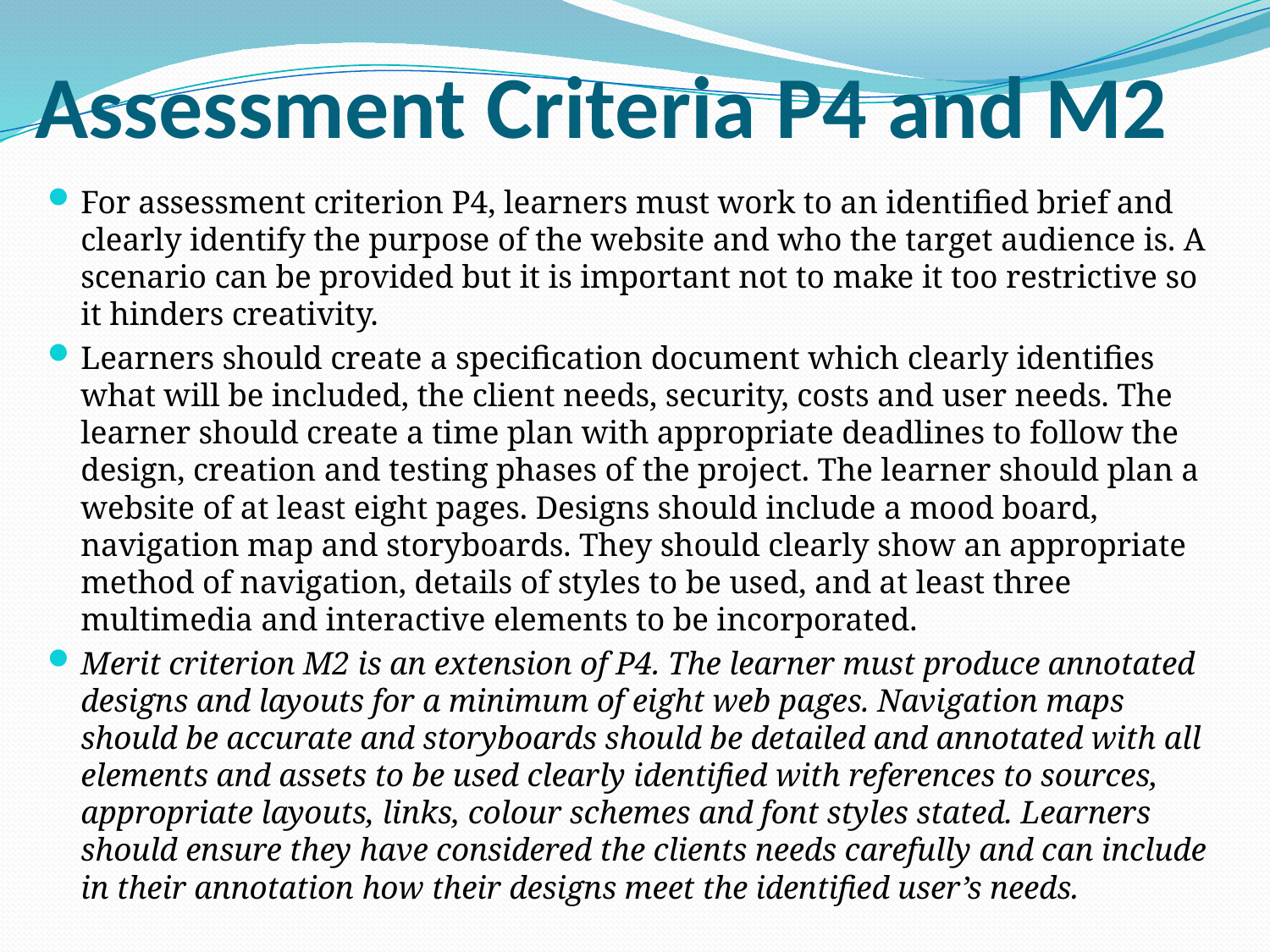

# Assessment Criteria P4 and M2
For assessment criterion P4, learners must work to an identified brief and clearly identify the purpose of the website and who the target audience is. A scenario can be provided but it is important not to make it too restrictive so it hinders creativity.
Learners should create a specification document which clearly identifies what will be included, the client needs, security, costs and user needs. The learner should create a time plan with appropriate deadlines to follow the design, creation and testing phases of the project. The learner should plan a website of at least eight pages. Designs should include a mood board, navigation map and storyboards. They should clearly show an appropriate method of navigation, details of styles to be used, and at least three multimedia and interactive elements to be incorporated.
Merit criterion M2 is an extension of P4. The learner must produce annotated designs and layouts for a minimum of eight web pages. Navigation maps should be accurate and storyboards should be detailed and annotated with all elements and assets to be used clearly identified with references to sources, appropriate layouts, links, colour schemes and font styles stated. Learners should ensure they have considered the clients needs carefully and can include in their annotation how their designs meet the identified user’s needs.